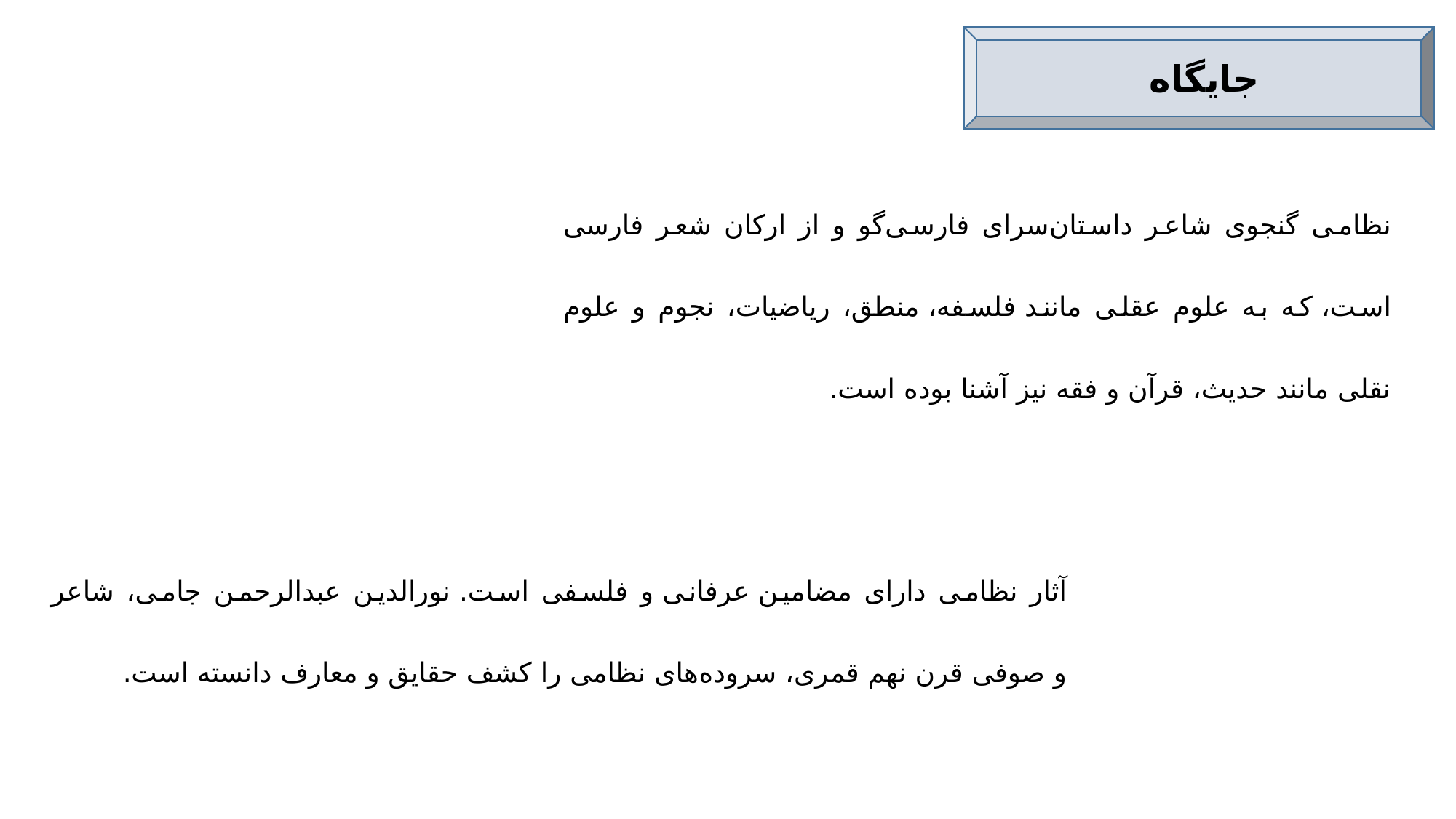

جایگاه
نظامی گنجوی شاعر داستان‌سرای فارسی‌گو و از ارکان شعر فارسی است، که به علوم عقلی مانند فلسفه، منطق، ریاضیات، نجوم و علوم نقلی مانند حدیث، قرآن و فقه نیز آشنا بوده است.
آثار نظامی دارای مضامین عرفانی و فلسفی است. نورالدین عبدالرحمن جامی، شاعر و صوفی قرن نهم قمری، سروده‌های نظامی را کشف حقایق و معارف دانسته است.